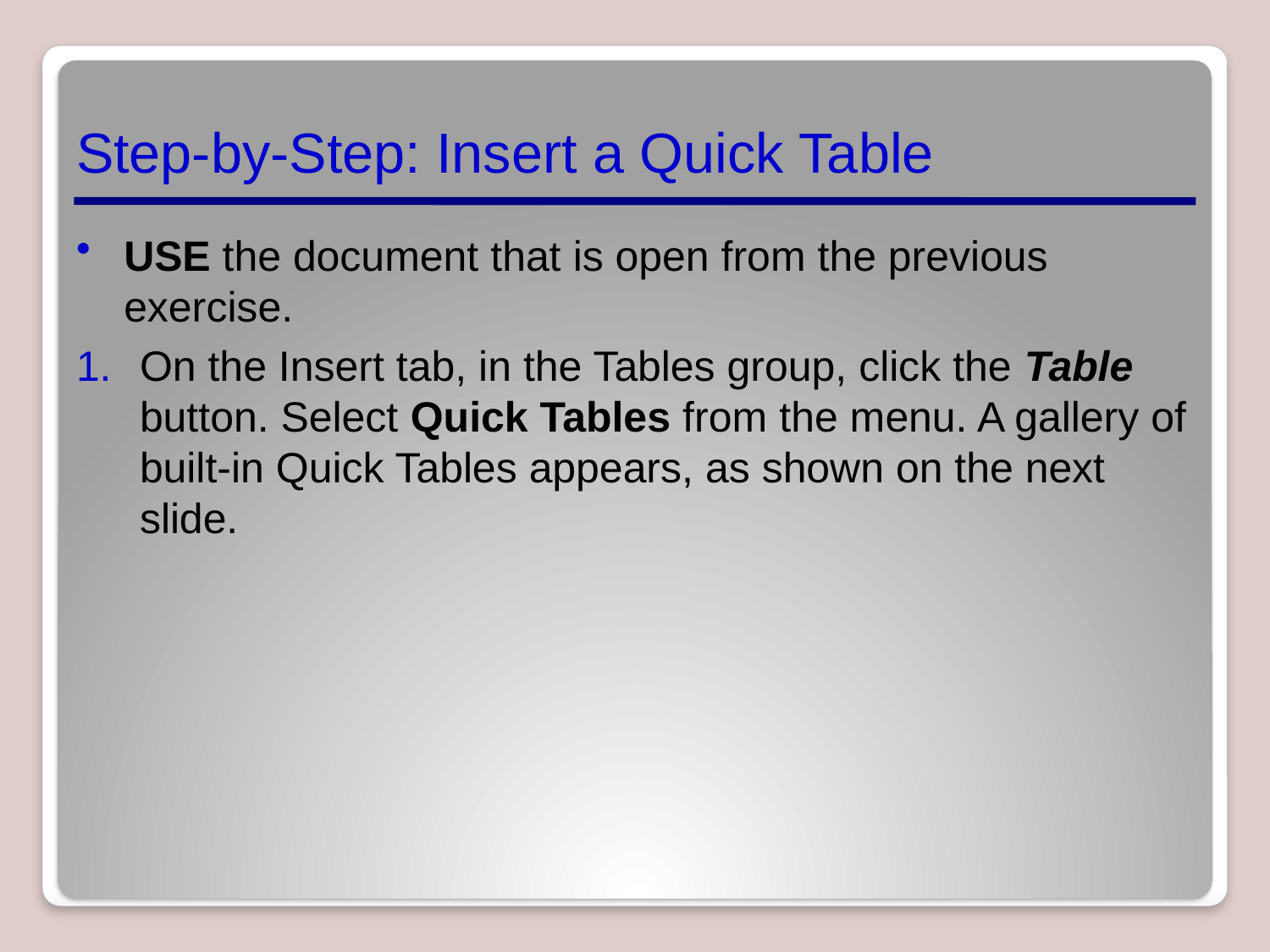

# Step-by-Step: Insert a Quick Table
USE the document that is open from the previous exercise.
On the Insert tab, in the Tables group, click the Table button. Select Quick Tables from the menu. A gallery of built-in Quick Tables appears, as shown on the next slide.